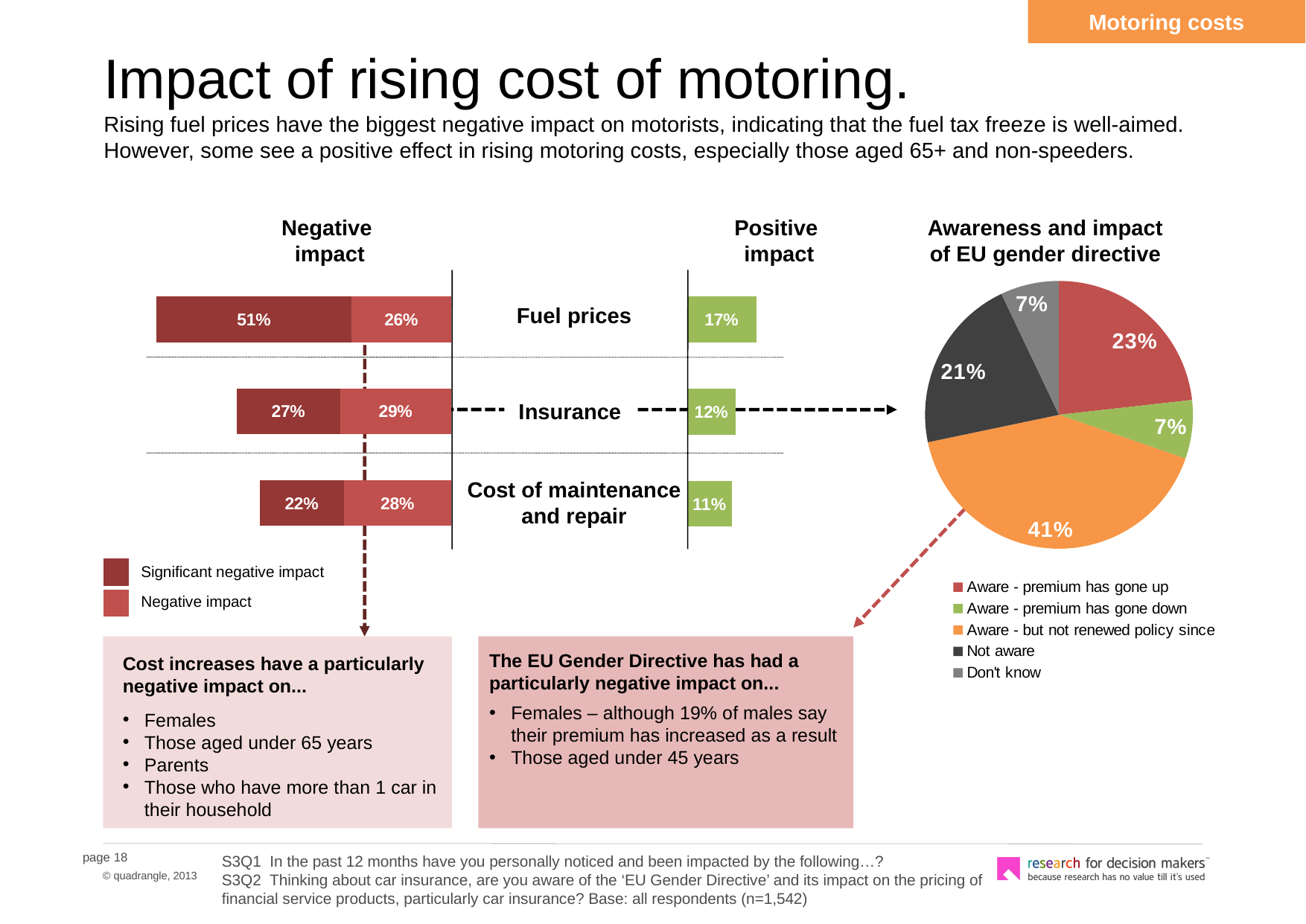

Motoring costs
# Impact of rising cost of motoring. Rising fuel prices have the biggest negative impact on motorists, indicating that the fuel tax freeze is well-aimed. However, some see a positive effect in rising motoring costs, especially those aged 65+ and non-speeders.

### Chart

| Category | Compared to 1988 |
|---|---|
| Aware - premium has gone up | 0.23 |
| Aware - premium has gone down | 0.07000000000000002 |
| Aware - but not renewed policy since | 0.4100000000000003 |
| Not aware | 0.21000000000000021 |
| Don't know | 0.07000000000000002 |
Negative
impact
Positive
impact
Awareness and impact of EU gender directive

### Chart

| Category | Negative | Significant negative |
|---|---|---|
| Fuel prices | 0.26 | 0.51 |
| Insurance premiums | 0.2900000000000003 | 0.27 |
| Maintenance and repair | 0.2800000000000001 | 0.22 |

### Chart

| Category | Positive |
|---|---|
| Fuel prices | 0.17 |
| Insurance | 0.12000000000000002 |
| Maintenance and repair | 0.11 |
Fuel prices
Insurance
Cost of maintenance and repair
|  | Significant negative impact |
| --- | --- |
|  | Negative impact |

The EU Gender Directive has had a particularly negative impact on...
Cost increases have a particularly negative impact on...
Females – although 19% of males say their premium has increased as a result
Those aged under 45 years

Females
Those aged under 65 years
Parents
Those who have more than 1 car in their household

S3Q1  In the past 12 months have you personally noticed and been impacted by the following…?
S3Q2  Thinking about car insurance, are you aware of the ‘EU Gender Directive’ and its impact on the pricing of financial service products, particularly car insurance? Base: all respondents (n=1,542)